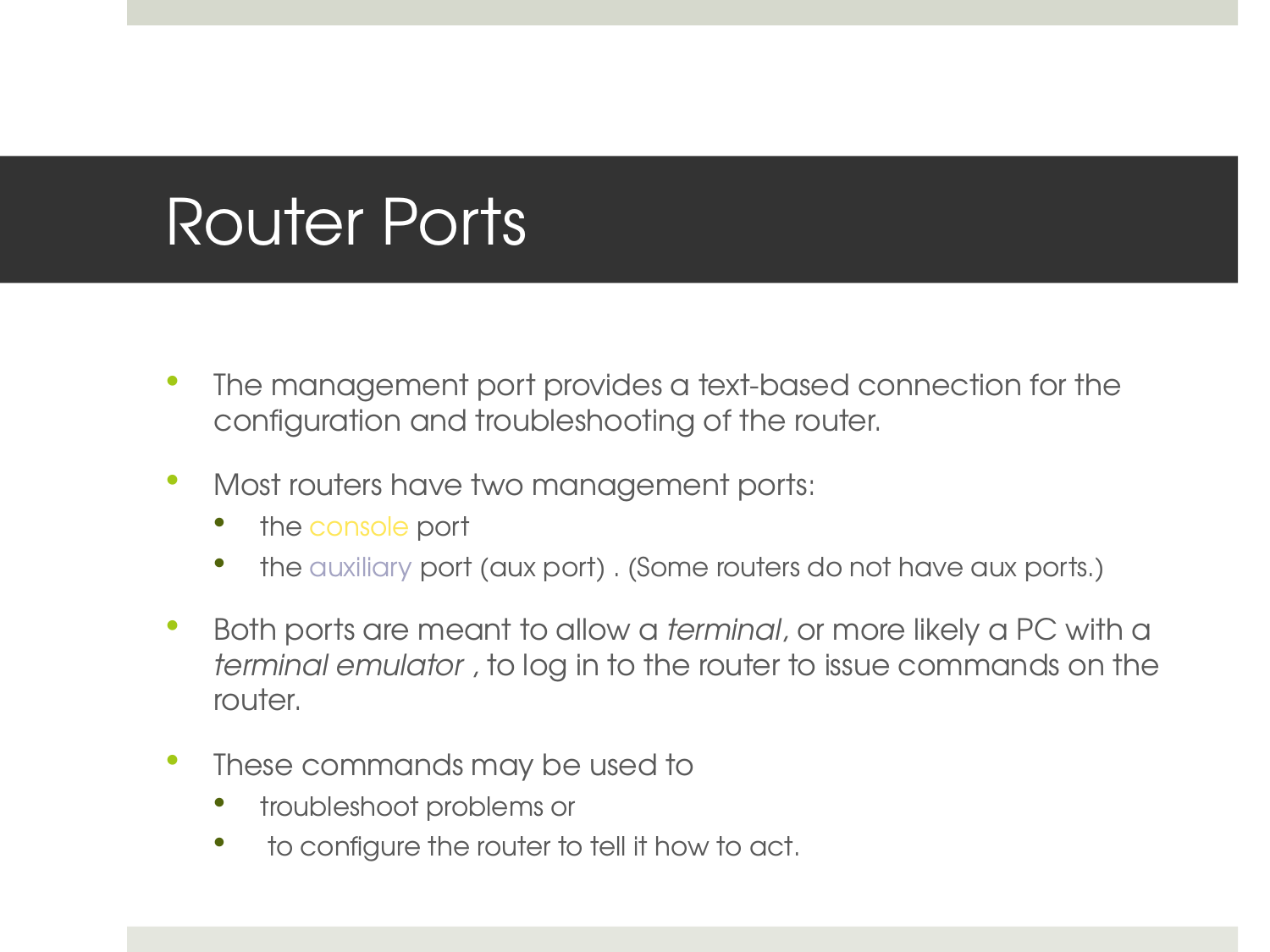

# Router Ports
The management port provides a text-based connection for the configuration and troubleshooting of the router.
Most routers have two management ports:
the console port
the auxiliary port (aux port) . (Some routers do not have aux ports.)
Both ports are meant to allow a terminal, or more likely a PC with a terminal emulator , to log in to the router to issue commands on the router.
These commands may be used to
troubleshoot problems or
 to configure the router to tell it how to act.